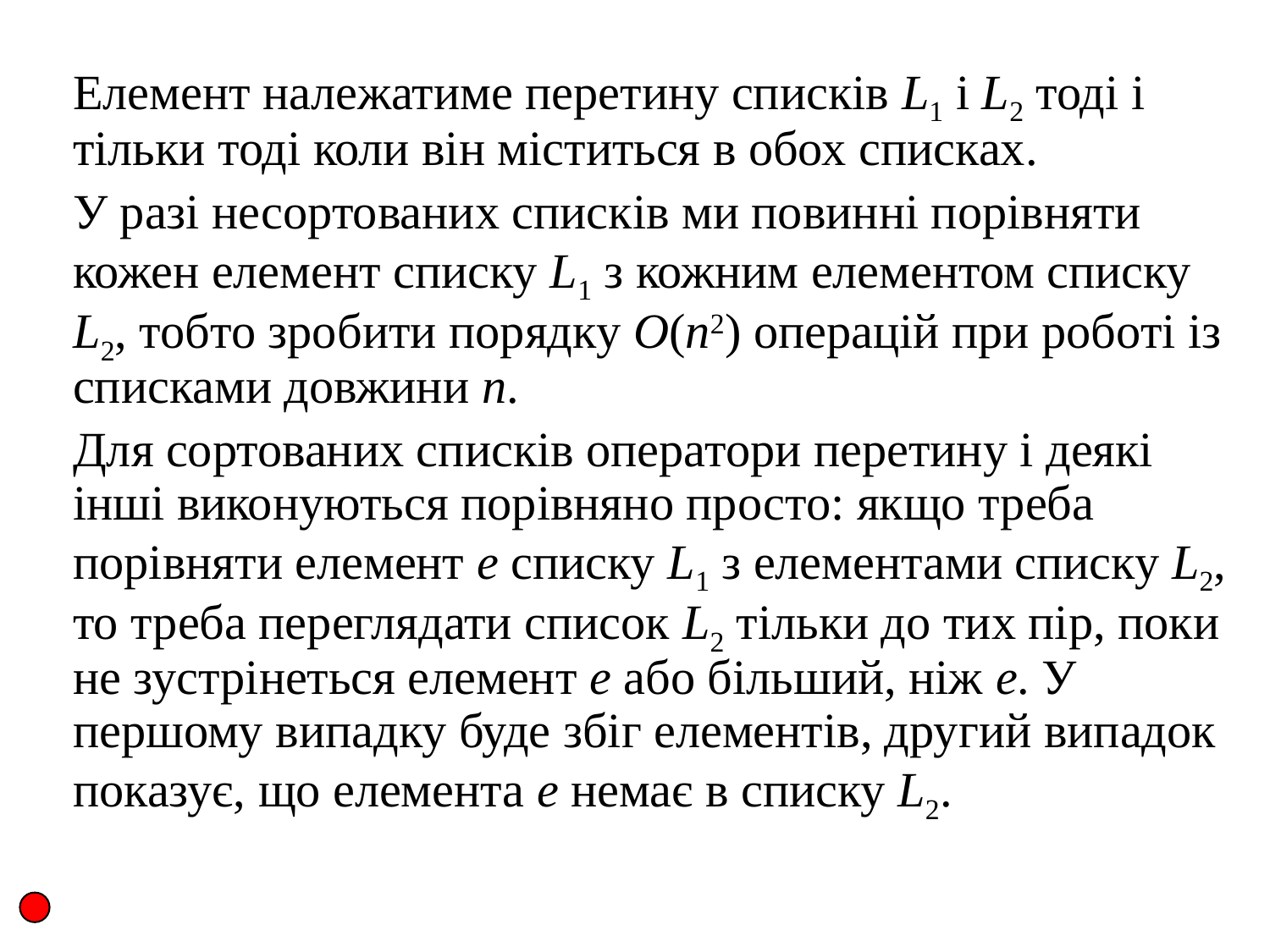

Елемент належатиме перетину списків L1 і L2 тоді і тільки тоді коли він міститься в обох списках.
	У разі несортованих списків ми повинні порівняти кожен елемент списку L1 з кожним елементом списку L2, тобто зробити порядку О(n2) операцій при роботі із списками довжини n.
	Для сортованих списків оператори перетину і деякі інші виконуються порівняно просто: якщо треба порівняти елемент е списку L1 з елементами списку L2, то треба переглядати список L2 тільки до тих пір, поки не зустрінеться елемент е або більший, ніж е. У першому випадку буде збіг елементів, другий випадок показує, що елемента е немає в списку L2.